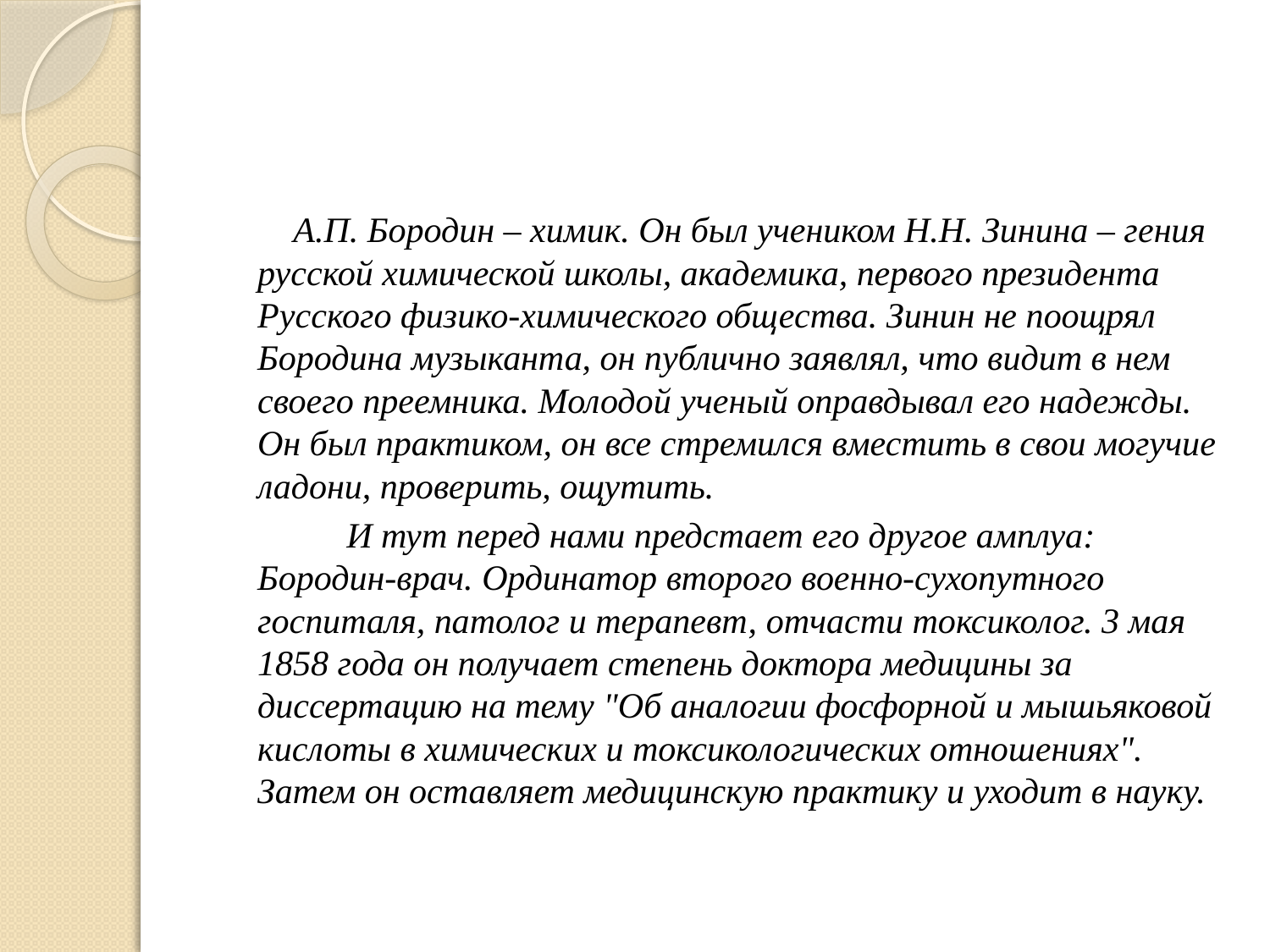

А.П. Бородин – химик. Он был учеником Н.Н. Зинина – гения русской химической школы, академика, первого президента Русского физико-химического общества. Зинин не поощрял Бородина музыканта, он публично заявлял, что видит в нем своего преемника. Молодой ученый оправдывал его надежды. Он был практиком, он все стремился вместить в свои могучие ладони, проверить, ощутить.
              И тут перед нами предстает его другое амплуа: Бородин-врач. Ординатор второго военно-сухопутного госпиталя, патолог и терапевт, отчасти токсиколог. 3 мая 1858 года он получает степень доктора медицины за диссертацию на тему "Об аналогии фосфорной и мышьяковой кислоты в химических и токсикологических отношениях". Затем он оставляет медицинскую практику и уходит в науку.